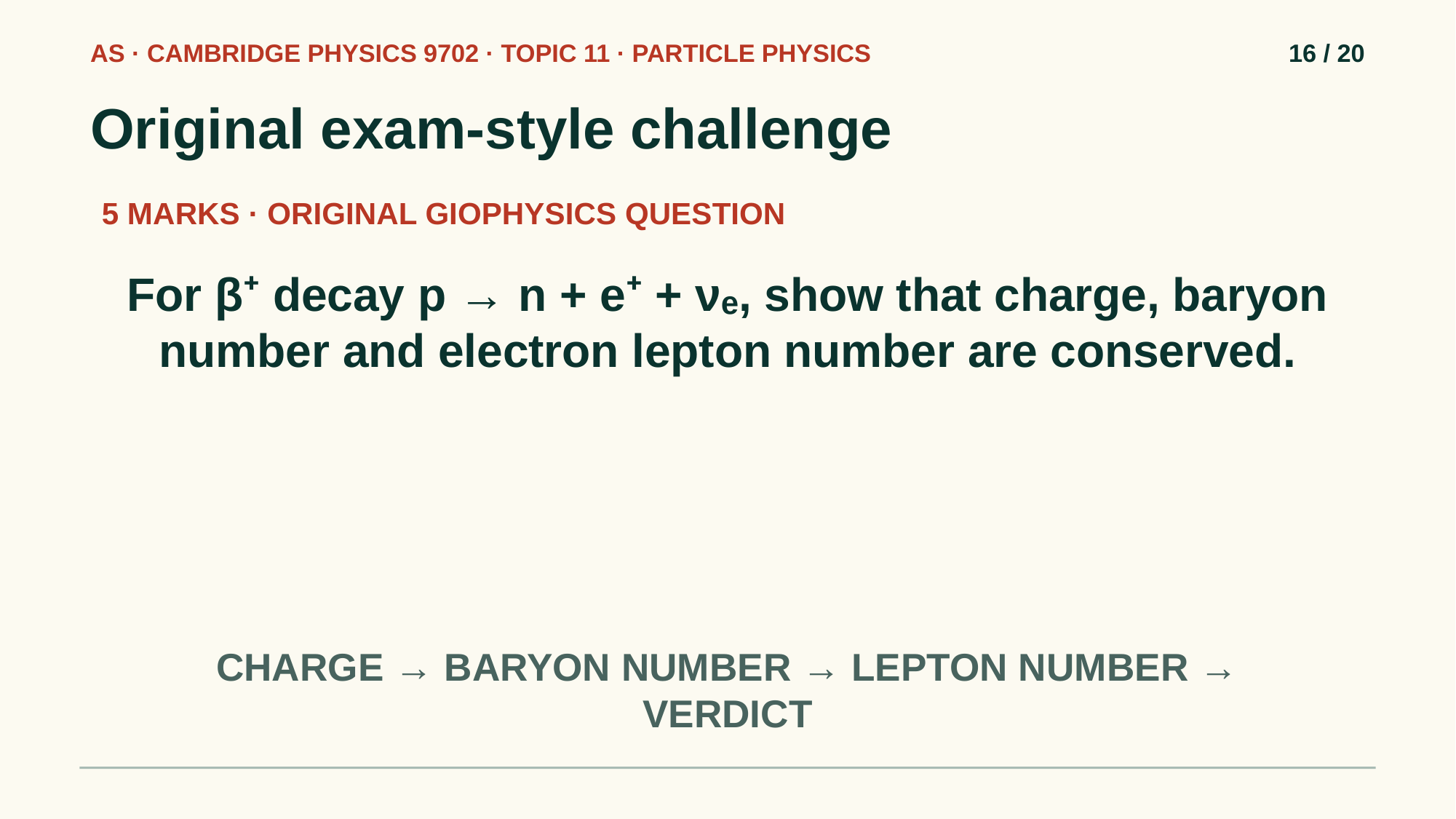

AS · CAMBRIDGE PHYSICS 9702 · TOPIC 11 · PARTICLE PHYSICS
16 / 20
Original exam-style challenge
5 MARKS · ORIGINAL GIOPHYSICS QUESTION
For β⁺ decay p → n + e⁺ + νₑ, show that charge, baryon number and electron lepton number are conserved.
CHARGE → BARYON NUMBER → LEPTON NUMBER → VERDICT